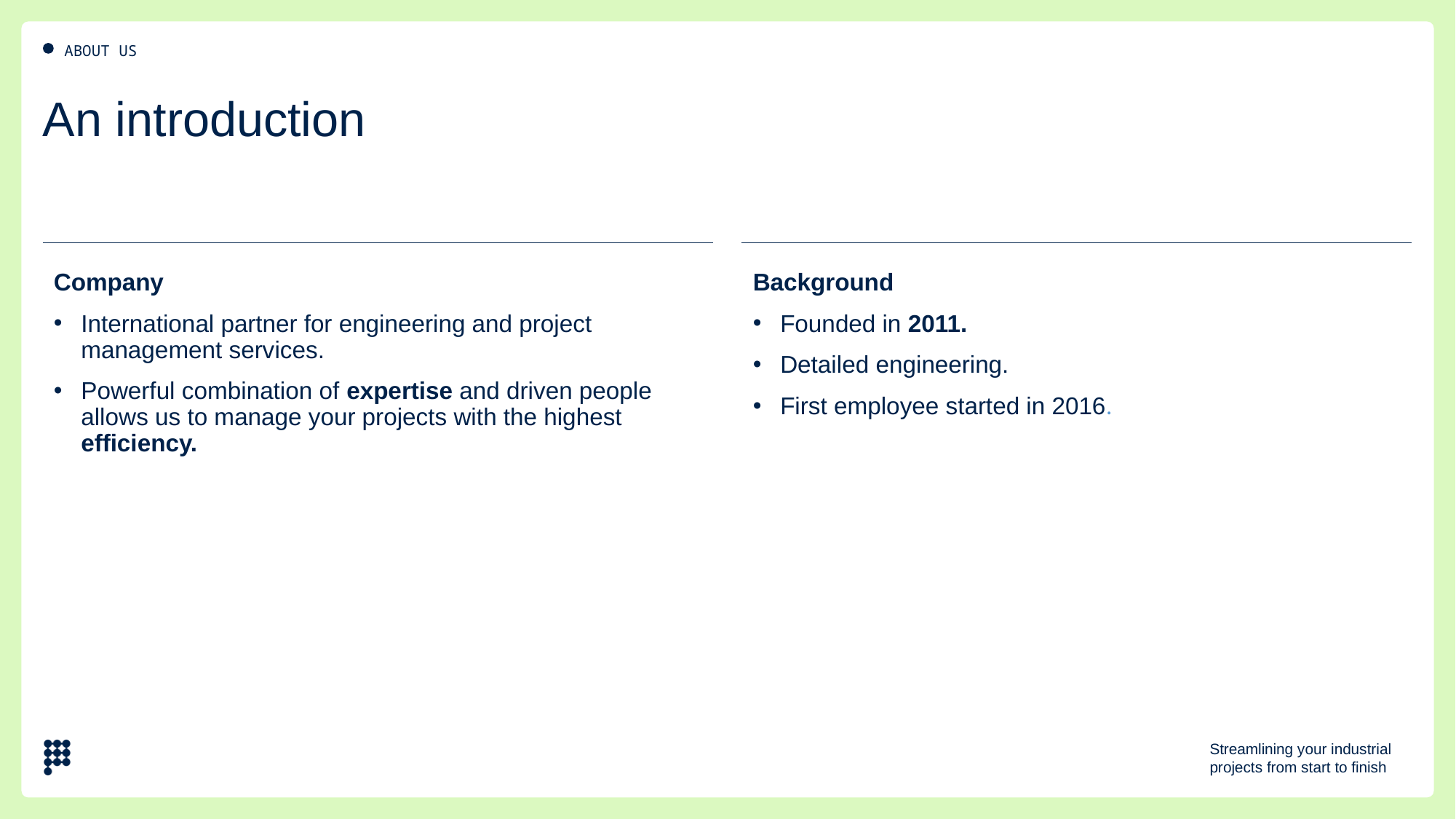

ABOUT US
# An introduction
Background
Founded in 2011.
Detailed engineering.
First employee started in 2016.

Company
International partner for engineering and project management services.
Powerful combination of expertise and driven people allows us to manage your projects with the highest efficiency.